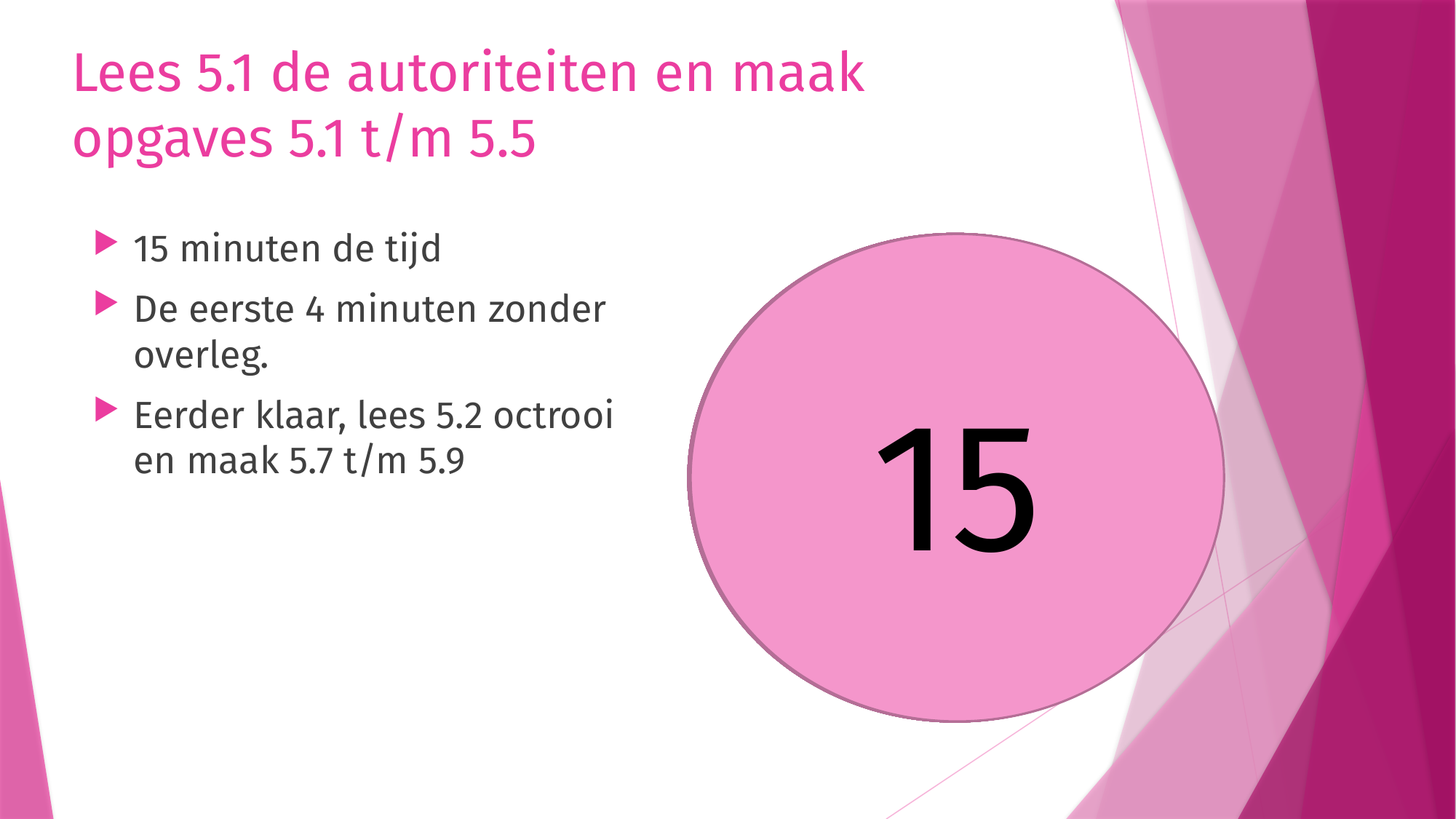

# Lees 5.1 de autoriteiten en maak opgaves 5.1 t/m 5.5
15 minuten de tijd
De eerste 4 minuten zonder overleg.
Eerder klaar, lees 5.2 octrooi en maak 5.7 t/m 5.9
13
11
12
10
14
15
8
9
5
6
7
4
3
1
2